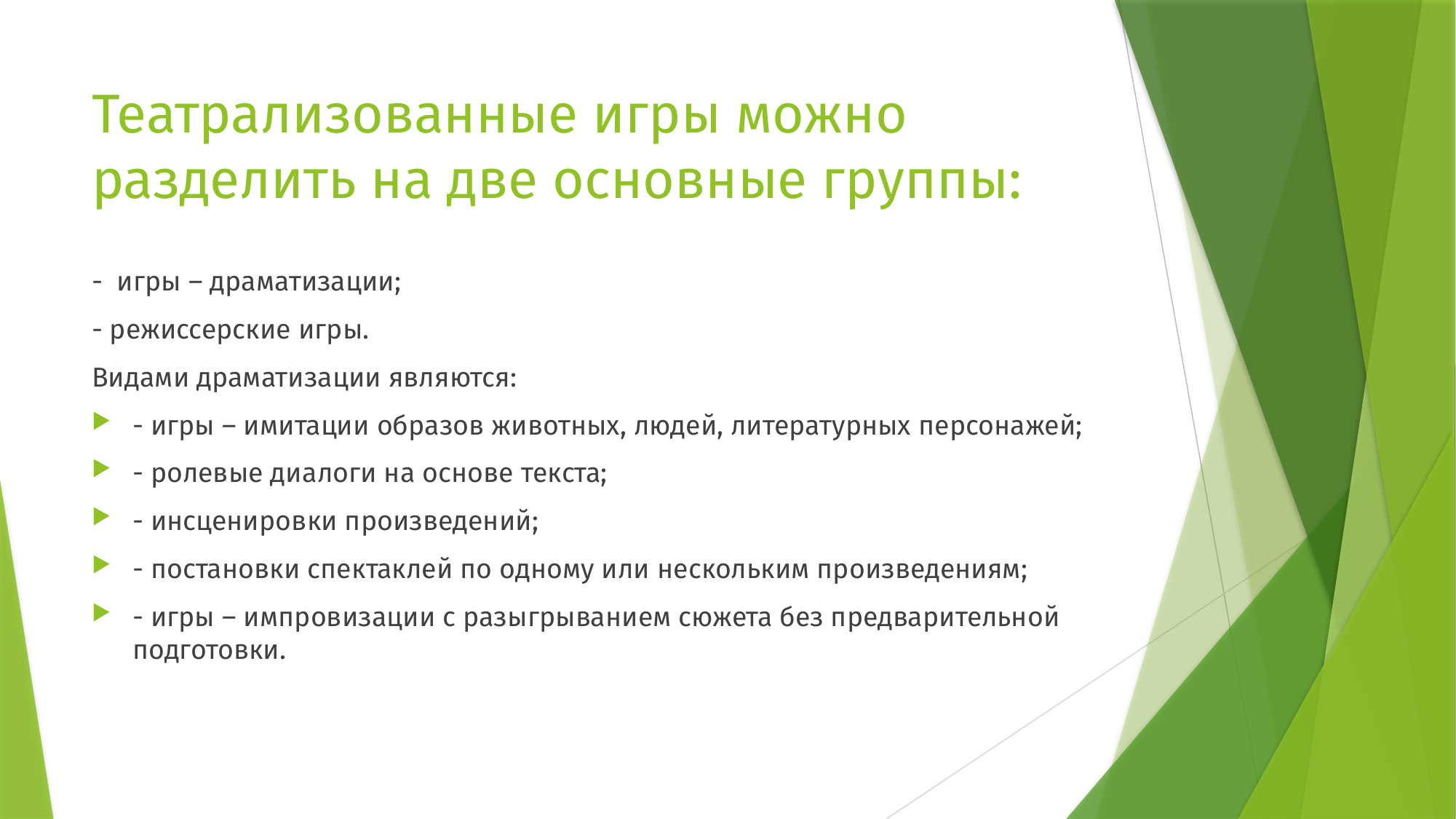

# Театрализованные игры можно разделить на две основные группы:
-  игры – драматизации;
- режиссерские игры.
Видами драматизации являются:
- игры – имитации образов животных, людей, литературных персонажей;
- ролевые диалоги на основе текста;
- инсценировки произведений;
- постановки спектаклей по одному или нескольким произведениям;
- игры – импровизации с разыгрыванием сюжета без предварительной подготовки.